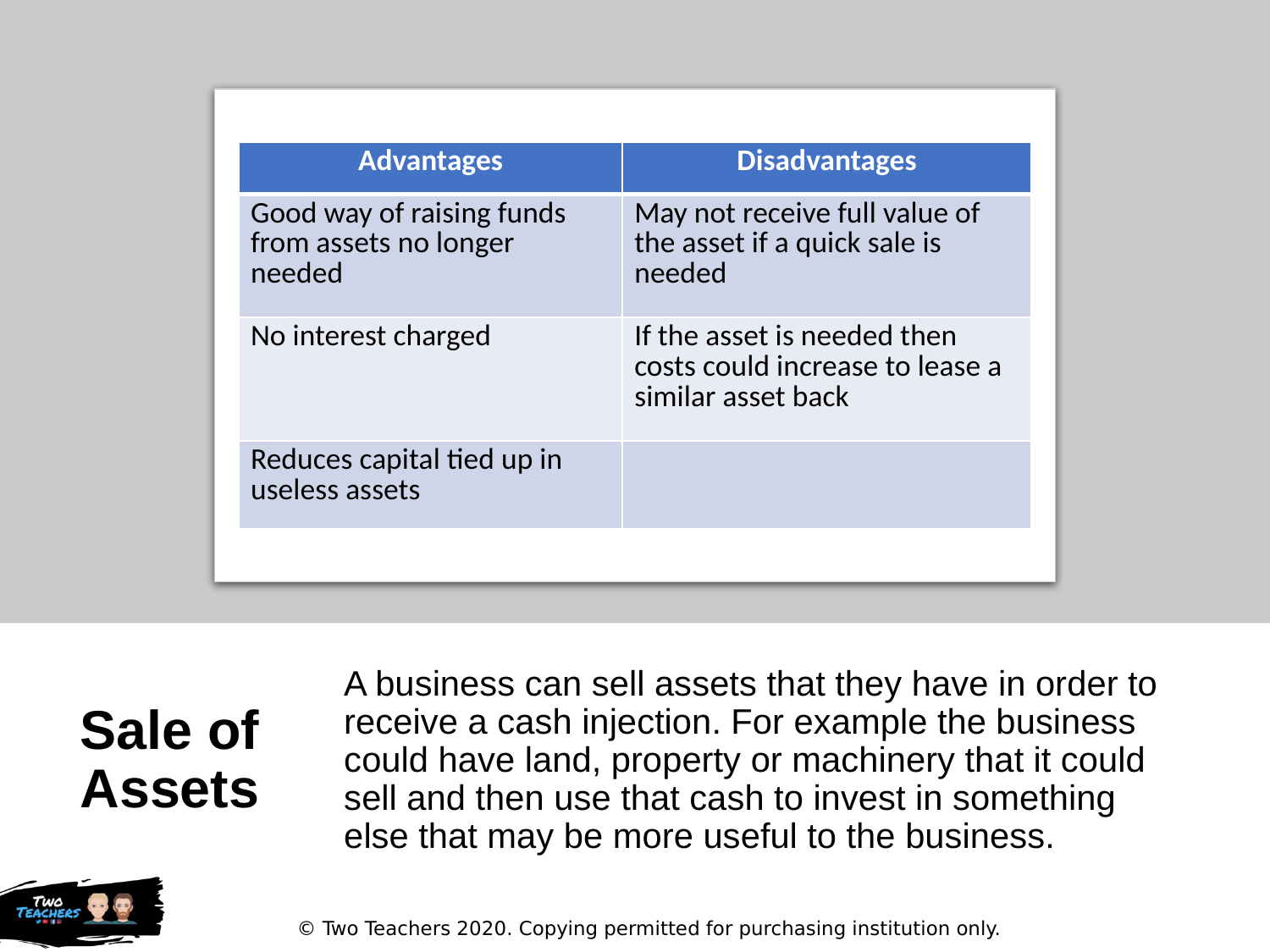

| Advantages | Disadvantages |
| --- | --- |
| Good way of raising funds from assets no longer needed | May not receive full value of the asset if a quick sale is needed |
| No interest charged | If the asset is needed then costs could increase to lease a similar asset back |
| Reduces capital tied up in useless assets |  |
# Sale of Assets
A business can sell assets that they have in order to receive a cash injection. For example the business could have land, property or machinery that it could sell and then use that cash to invest in something else that may be more useful to the business.